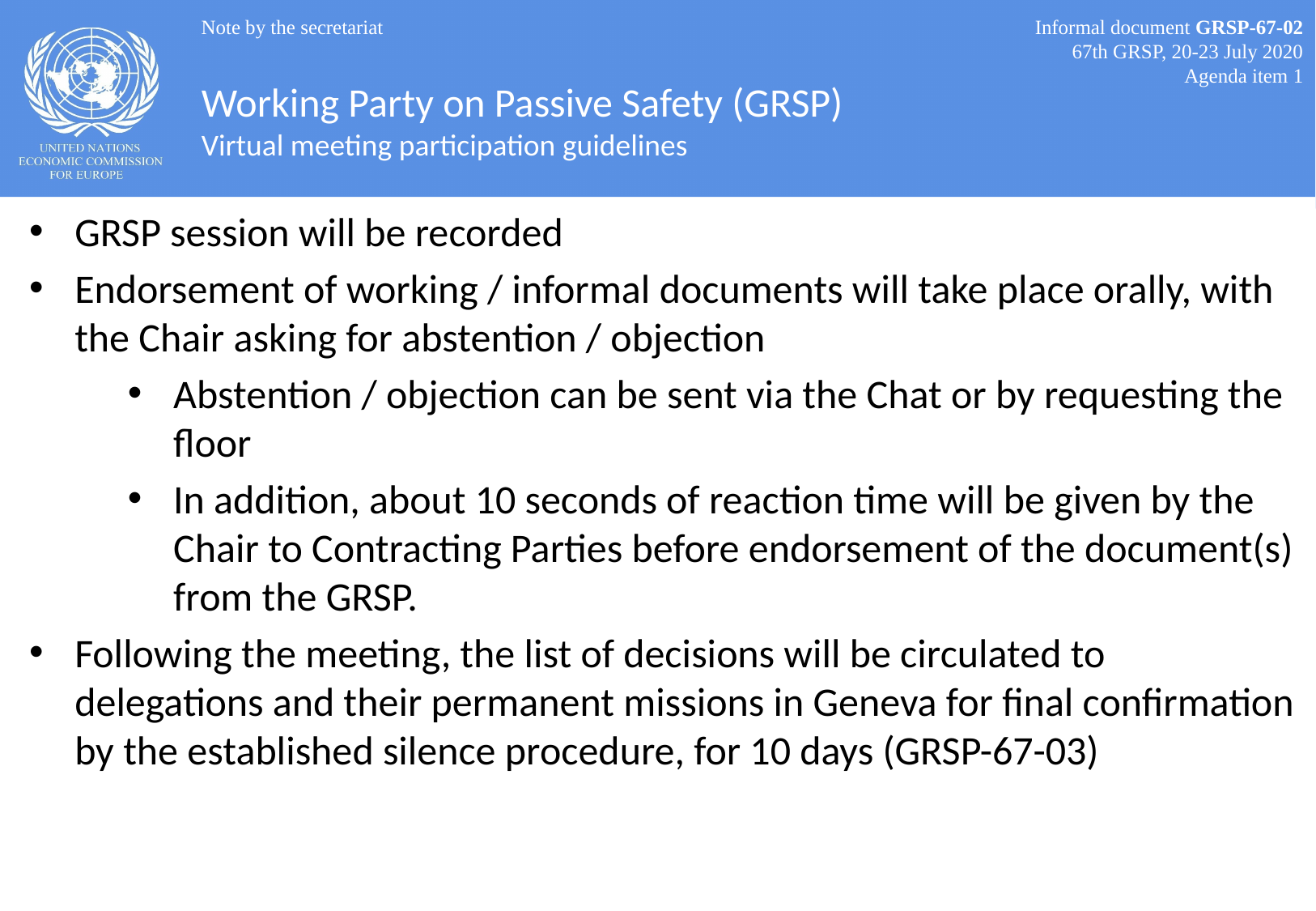

Note by the secretariat
Informal document GRSP-67-02
67th GRSP, 20-23 July 2020
Agenda item 1
Working Party on Passive Safety (GRSP)
Virtual meeting participation guidelines
GRSP session will be recorded
Endorsement of working / informal documents will take place orally, with the Chair asking for abstention / objection
Abstention / objection can be sent via the Chat or by requesting the floor
In addition, about 10 seconds of reaction time will be given by the Chair to Contracting Parties before endorsement of the document(s) from the GRSP.
Following the meeting, the list of decisions will be circulated to delegations and their permanent missions in Geneva for final confirmation by the established silence procedure, for 10 days (GRSP-67-03)

#